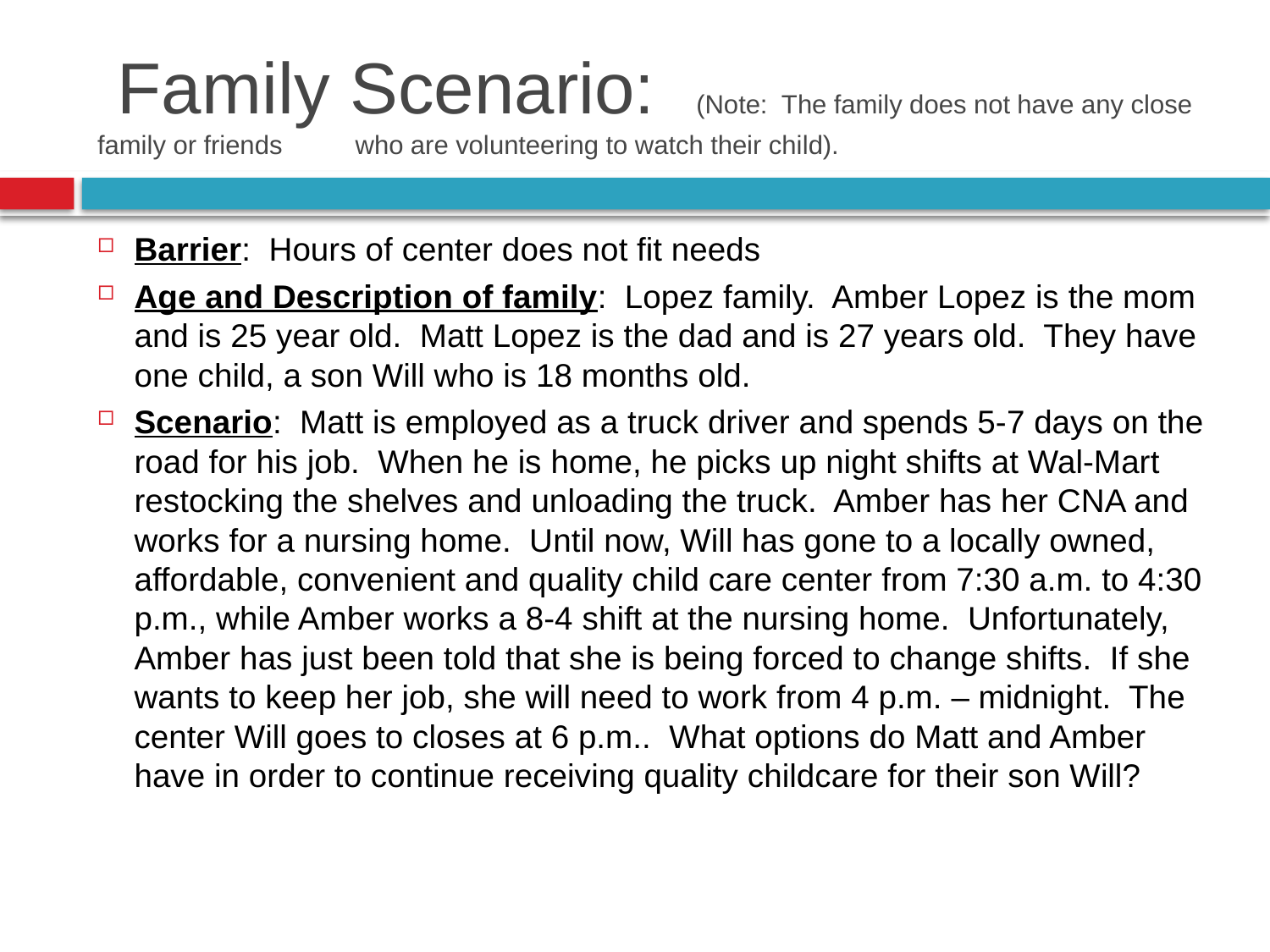

# Family Scenario:  (Note:  The family does not have any close family or friends 				   who are volunteering to watch their child).
Barrier:  Hours of center does not fit needs
Age and Description of family:  Lopez family.  Amber Lopez is the mom and is 25 year old.  Matt Lopez is the dad and is 27 years old.  They have one child, a son Will who is 18 months old.
Scenario:  Matt is employed as a truck driver and spends 5-7 days on the road for his job.  When he is home, he picks up night shifts at Wal-Mart restocking the shelves and unloading the truck.  Amber has her CNA and works for a nursing home.  Until now, Will has gone to a locally owned, affordable, convenient and quality child care center from 7:30 a.m. to 4:30 p.m., while Amber works a 8-4 shift at the nursing home.  Unfortunately, Amber has just been told that she is being forced to change shifts.  If she wants to keep her job, she will need to work from 4 p.m. – midnight.  The center Will goes to closes at 6 p.m..  What options do Matt and Amber have in order to continue receiving quality childcare for their son Will?